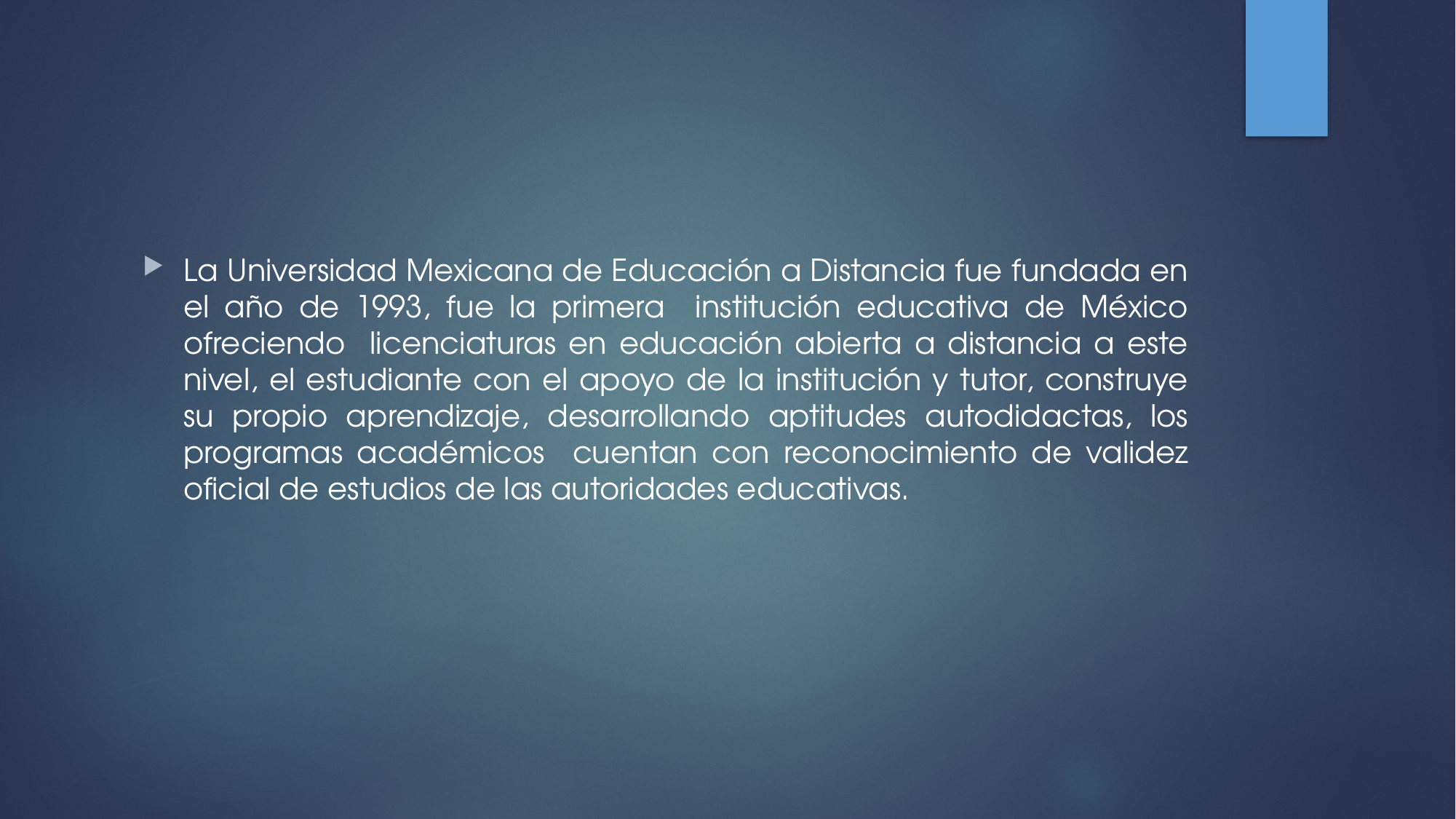

La Universidad Mexicana de Educación a Distancia fue fundada en el año de 1993, fue la primera  institución educativa de México ofreciendo  licenciaturas en educación abierta a distancia a este nivel, el estudiante con el apoyo de la institución y tutor, construye su propio aprendizaje, desarrollando aptitudes autodidactas, los programas académicos  cuentan con reconocimiento de validez oficial de estudios de las autoridades educativas.